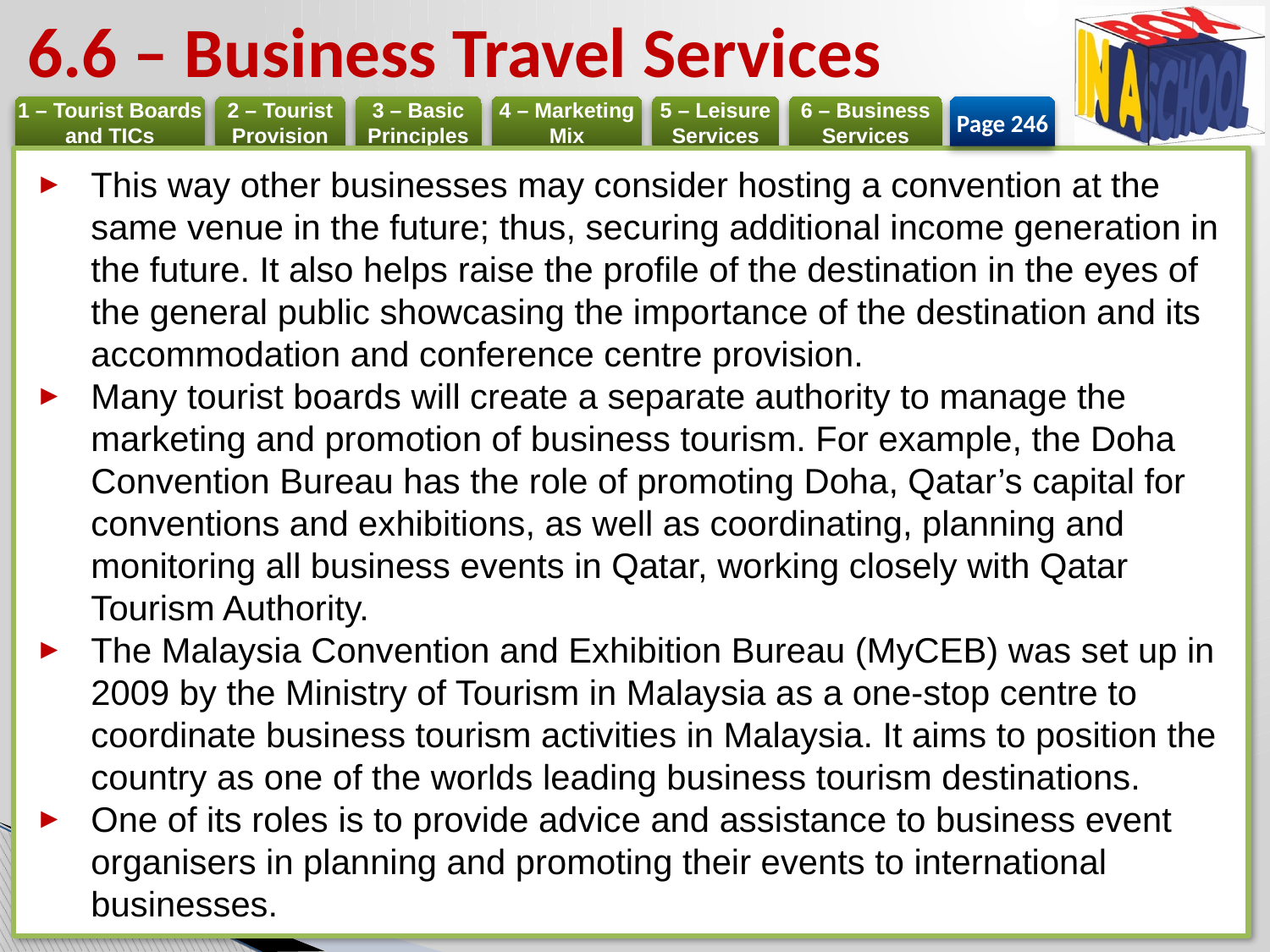

# 6.6 – Business Travel Services
Page 246
This way other businesses may consider hosting a convention at the same venue in the future; thus, securing additional income generation in the future. It also helps raise the profile of the destination in the eyes of the general public showcasing the importance of the destination and its accommodation and conference centre provision.
Many tourist boards will create a separate authority to manage the marketing and promotion of business tourism. For example, the Doha Convention Bureau has the role of promoting Doha, Qatar’s capital for conventions and exhibitions, as well as coordinating, planning and monitoring all business events in Qatar, working closely with Qatar Tourism Authority.
The Malaysia Convention and Exhibition Bureau (MyCEB) was set up in 2009 by the Ministry of Tourism in Malaysia as a one-stop centre to coordinate business tourism activities in Malaysia. It aims to position the country as one of the worlds leading business tourism destinations.
One of its roles is to provide advice and assistance to business event organisers in planning and promoting their events to international businesses.